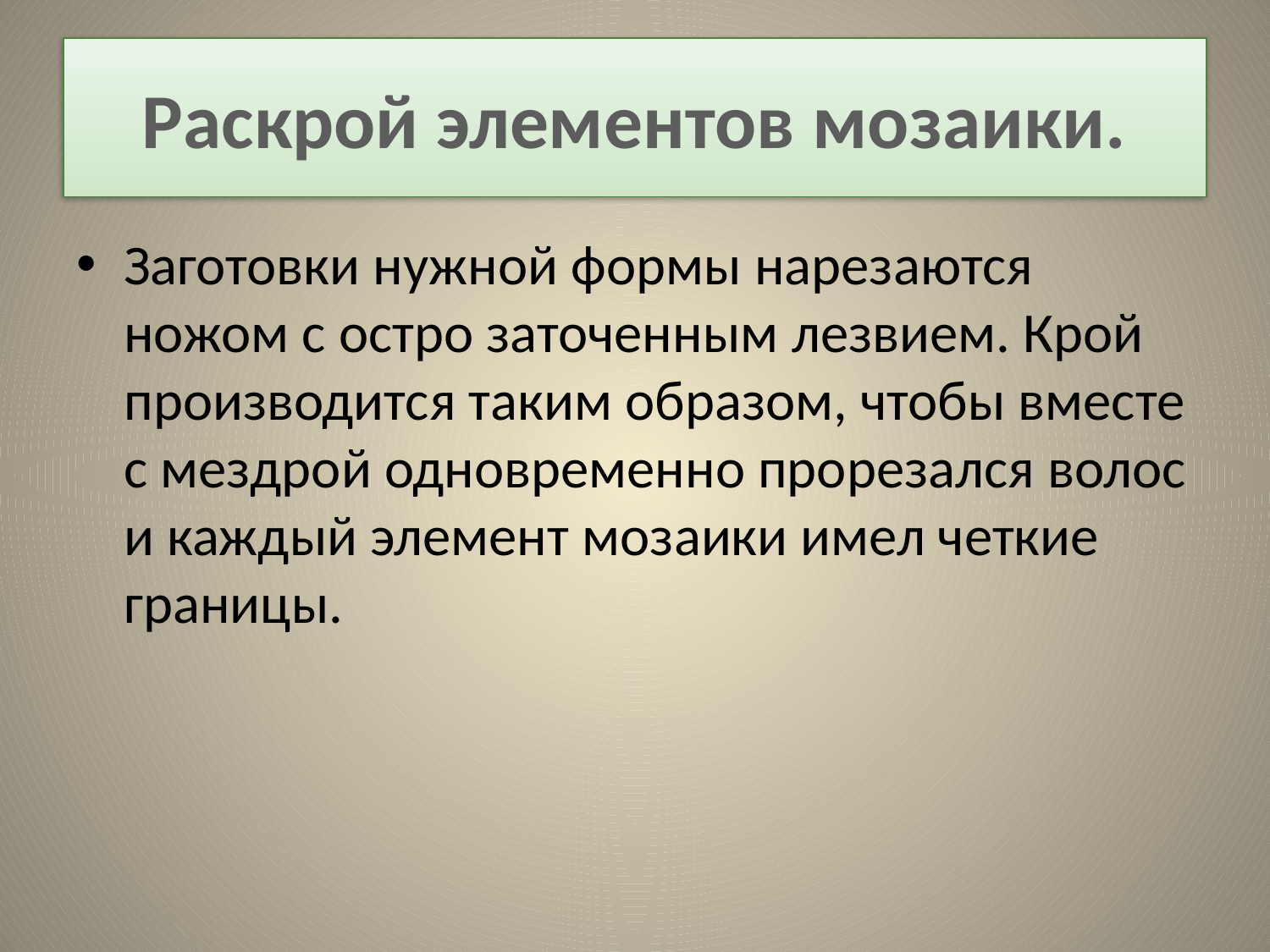

# Раскрой элементов мозаики.
Заготовки нужной формы нарезаются ножом с остро заточенным лезвием. Крой производится таким образом, чтобы вместе с мездрой одновременно прорезался волос и каждый элемент мозаики имел четкие границы.